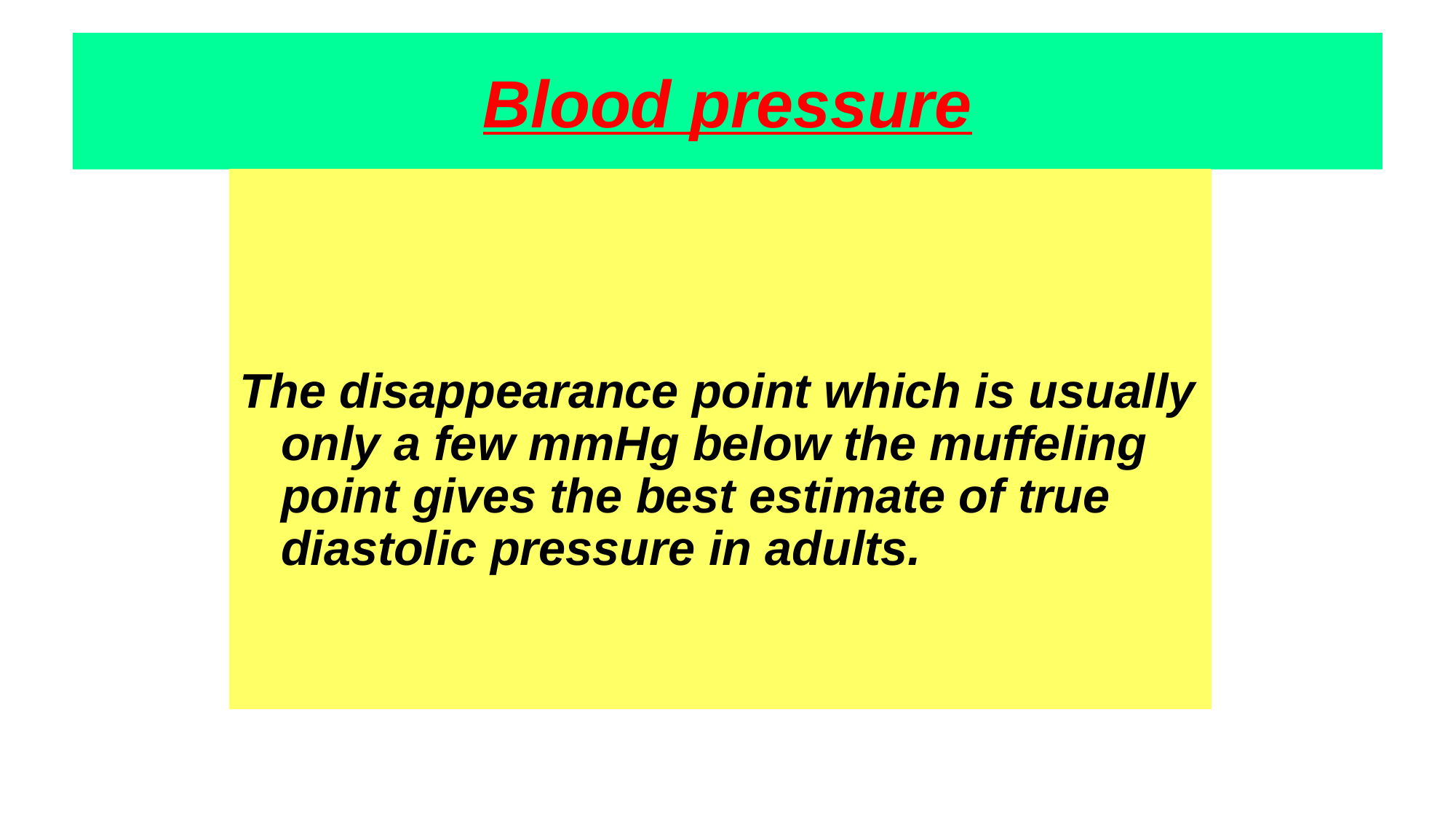

# Blood pressure

The disappearance point which is usually only a few mmHg below the muffeling point gives the best estimate of true diastolic pressure in adults.